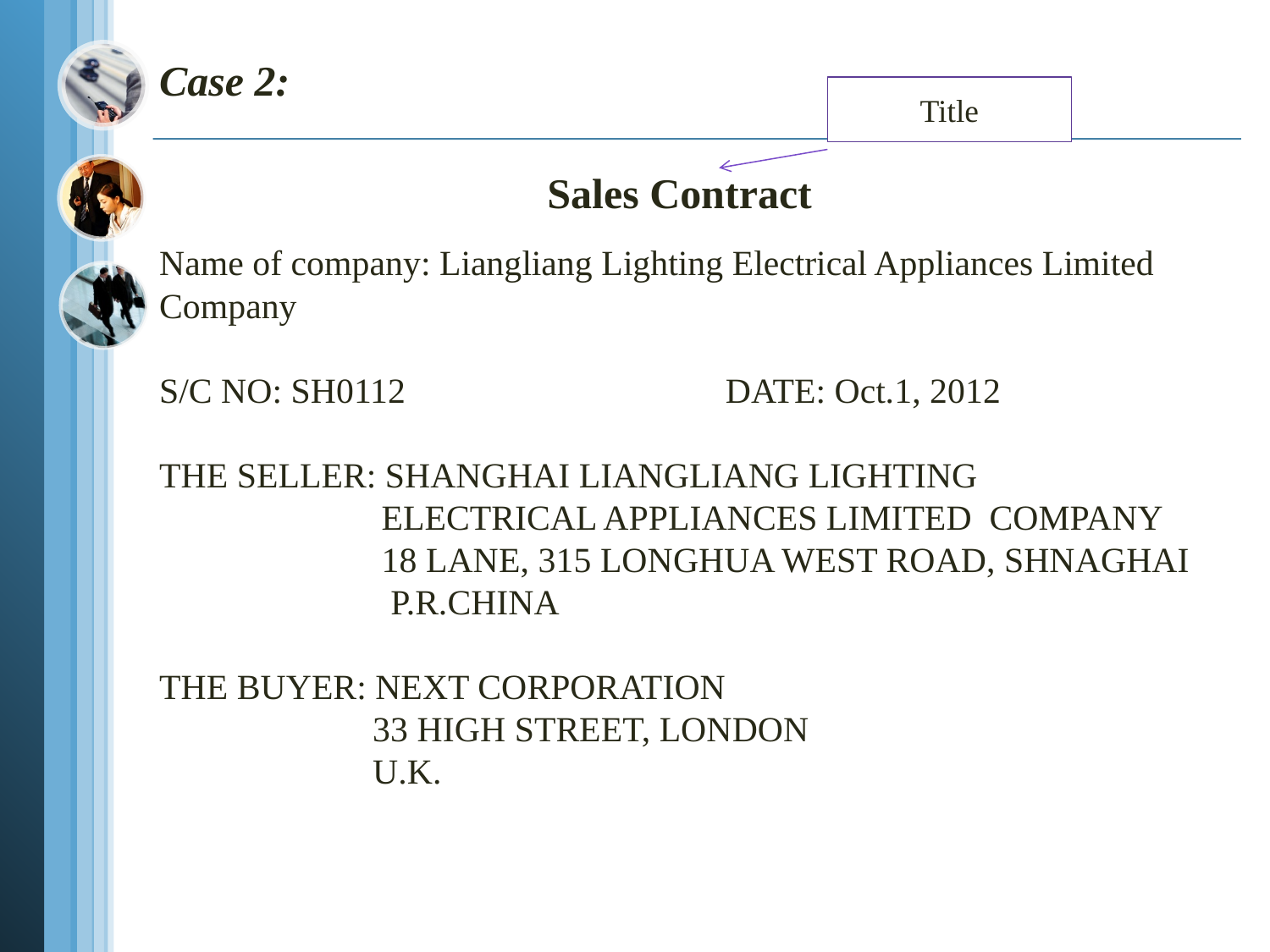

# Case 2:
Title
Sales Contract

Name of company: Liangliang Lighting Electrical Appliances Limited Company

S/C NO: SH0112                                    DATE: Oct.1, 2012

THE SELLER: SHANGHAI LIANGLIANG LIGHTING
                         ELECTRICAL APPLIANCES LIMITED  COMPANY
                         18 LANE, 315 LONGHUA WEST ROAD, SHNAGHAI
                          P.R.CHINA

THE BUYER: NEXT CORPORATION
                        33 HIGH STREET, LONDON
                        U.K.